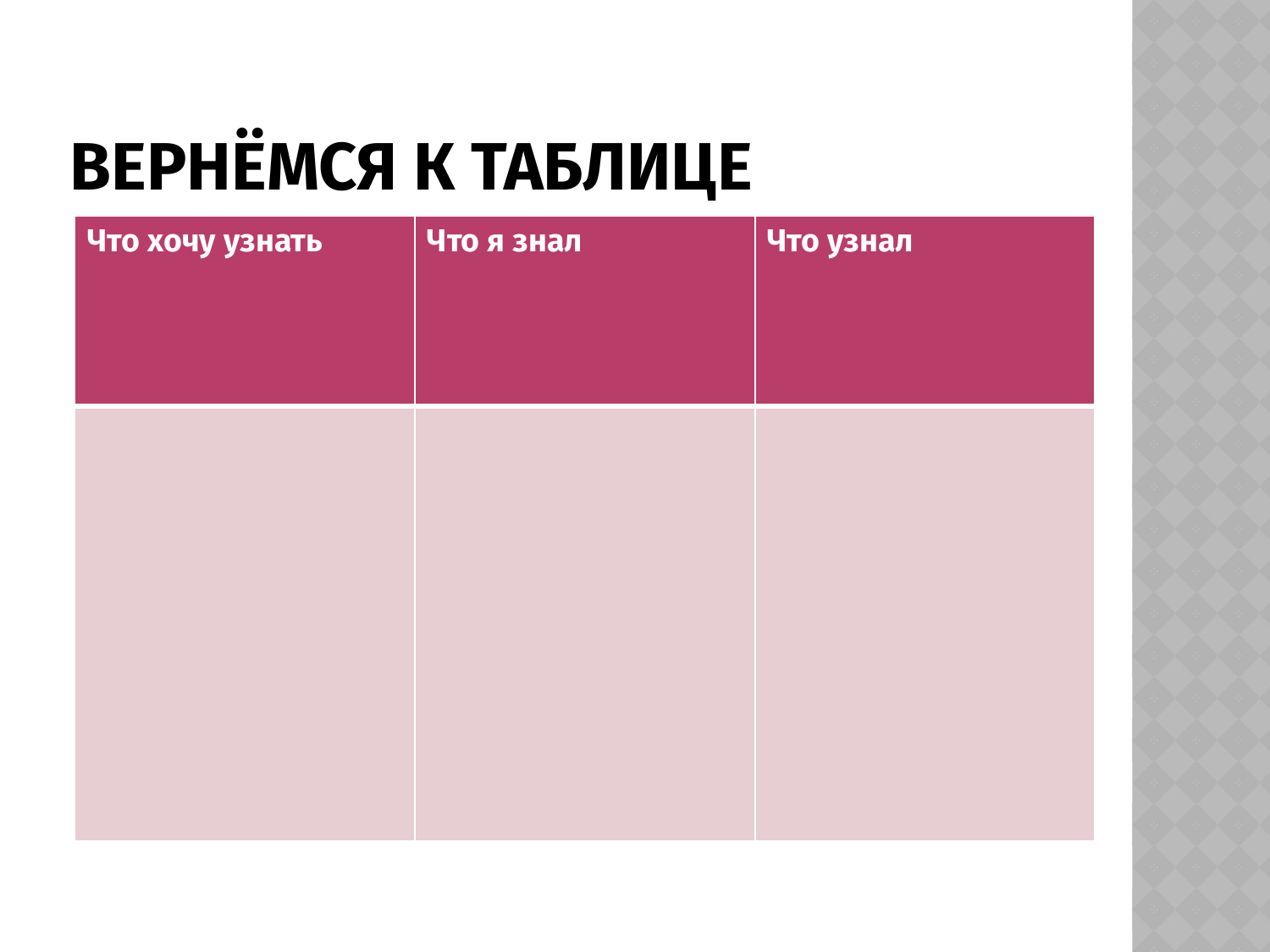

# Вернёмся к таблице
| Что хочу узнать | Что я знал | Что узнал |
| --- | --- | --- |
|  |  |  |